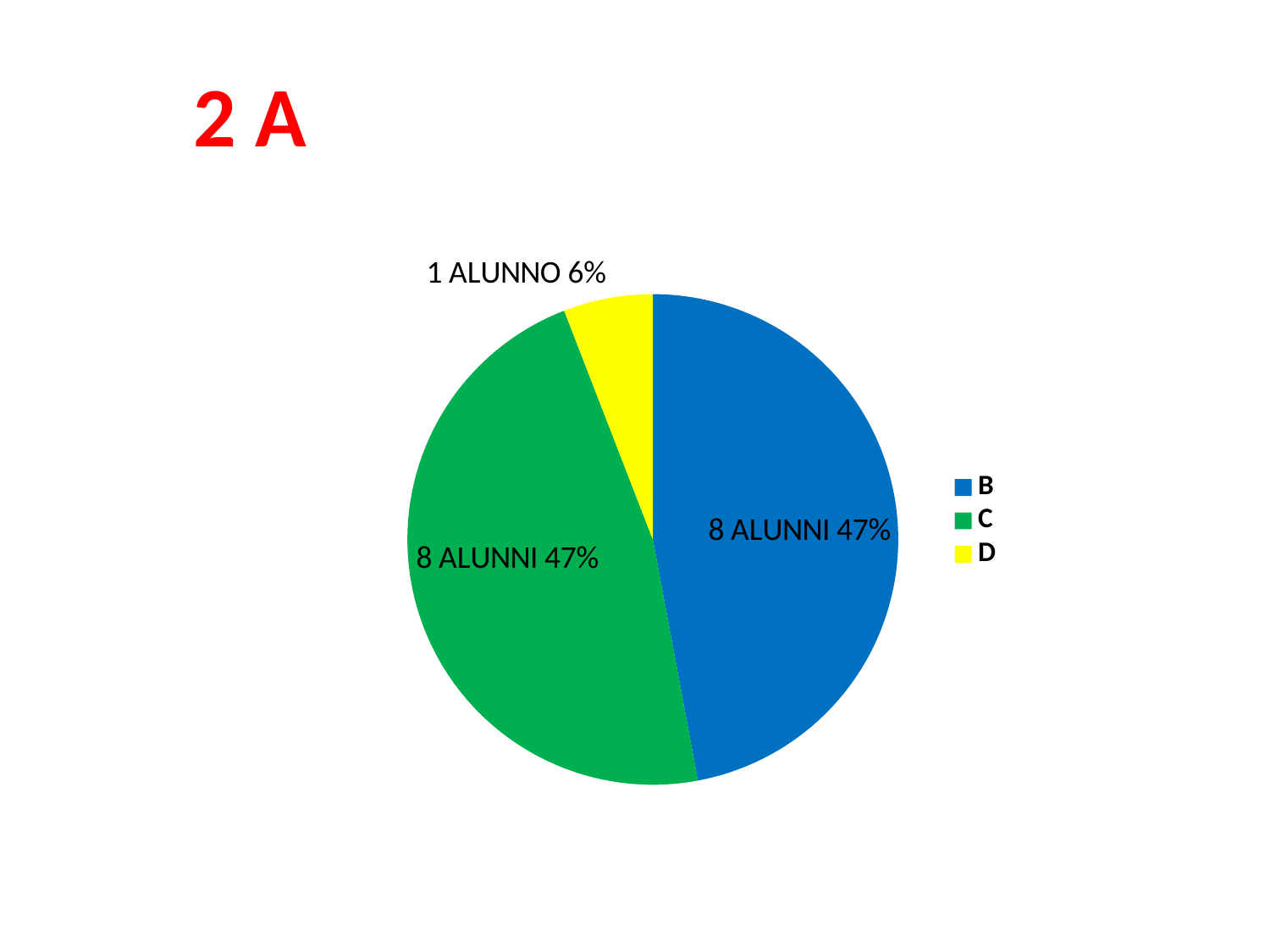

2 A

### Chart

| Category |
|---|

### Chart

| Category |  |
|---|---|
| B | 8.0 |
| C | 8.0 |
| D | 1.0 |